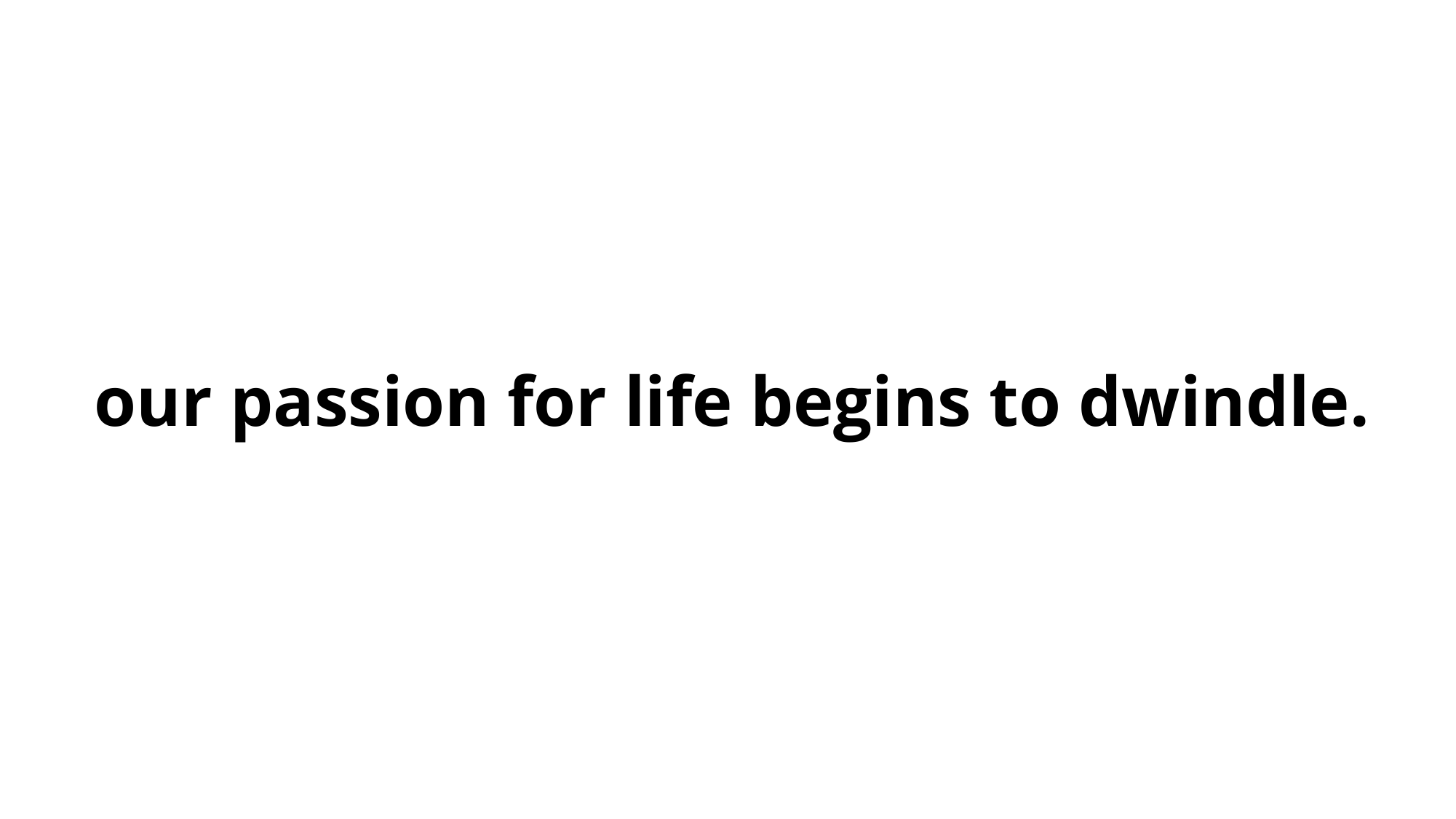

our passion for life begins to dwindle.